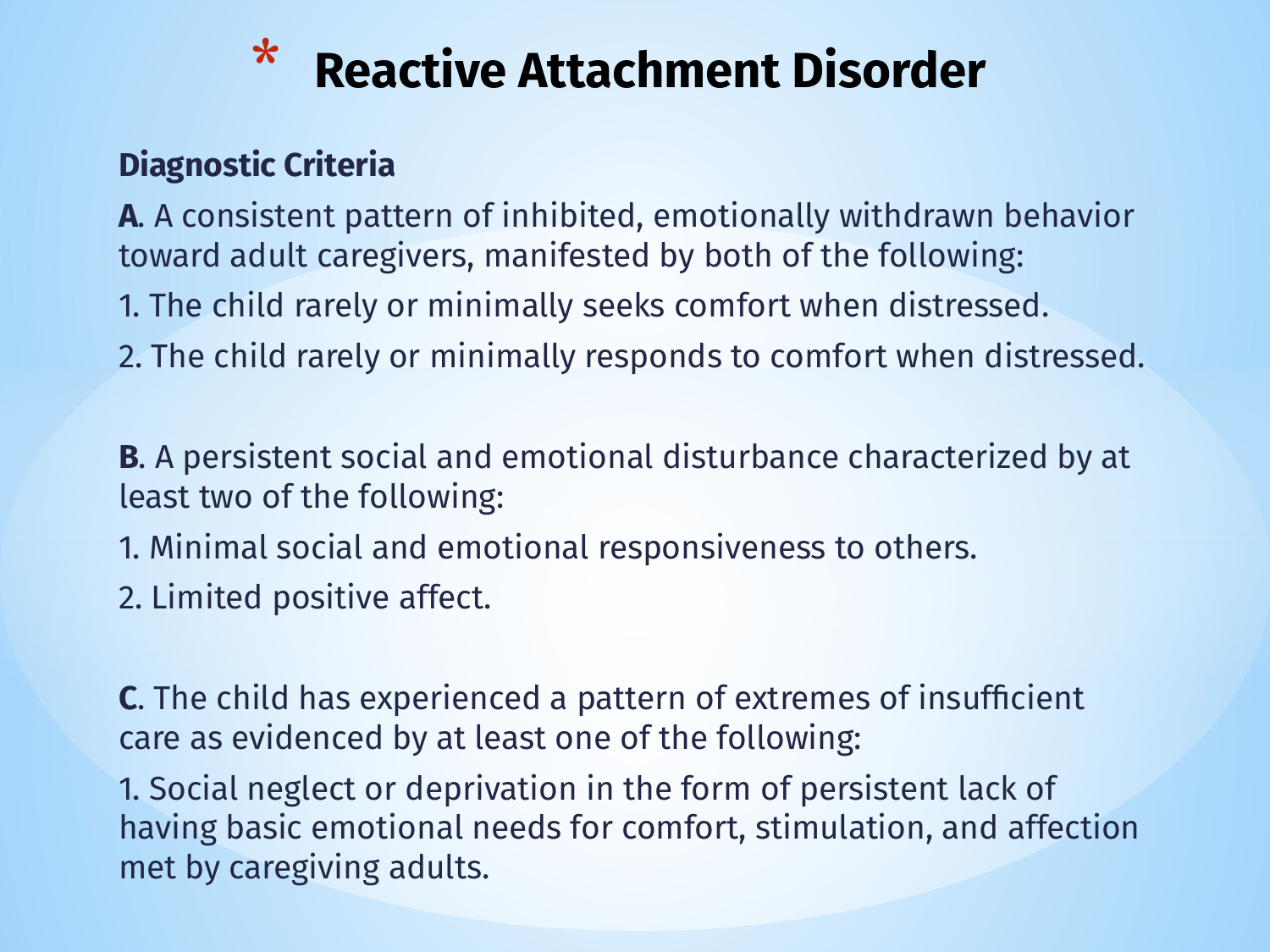

# Reactive Attachment Disorder
Diagnostic Criteria
A. A consistent pattern of inhibited, emotionally withdrawn behavior toward adult caregivers, manifested by both of the following:
1. The child rarely or minimally seeks comfort when distressed.
2. The child rarely or minimally responds to comfort when distressed.

B. A persistent social and emotional disturbance characterized by at least two of the following:
1. Minimal social and emotional responsiveness to others.
2. Limited positive affect.

C. The child has experienced a pattern of extremes of insufficient care as evidenced by at least one of the following:
1. Social neglect or deprivation in the form of persistent lack of having basic emotional needs for comfort, stimulation, and affection met by caregiving adults.